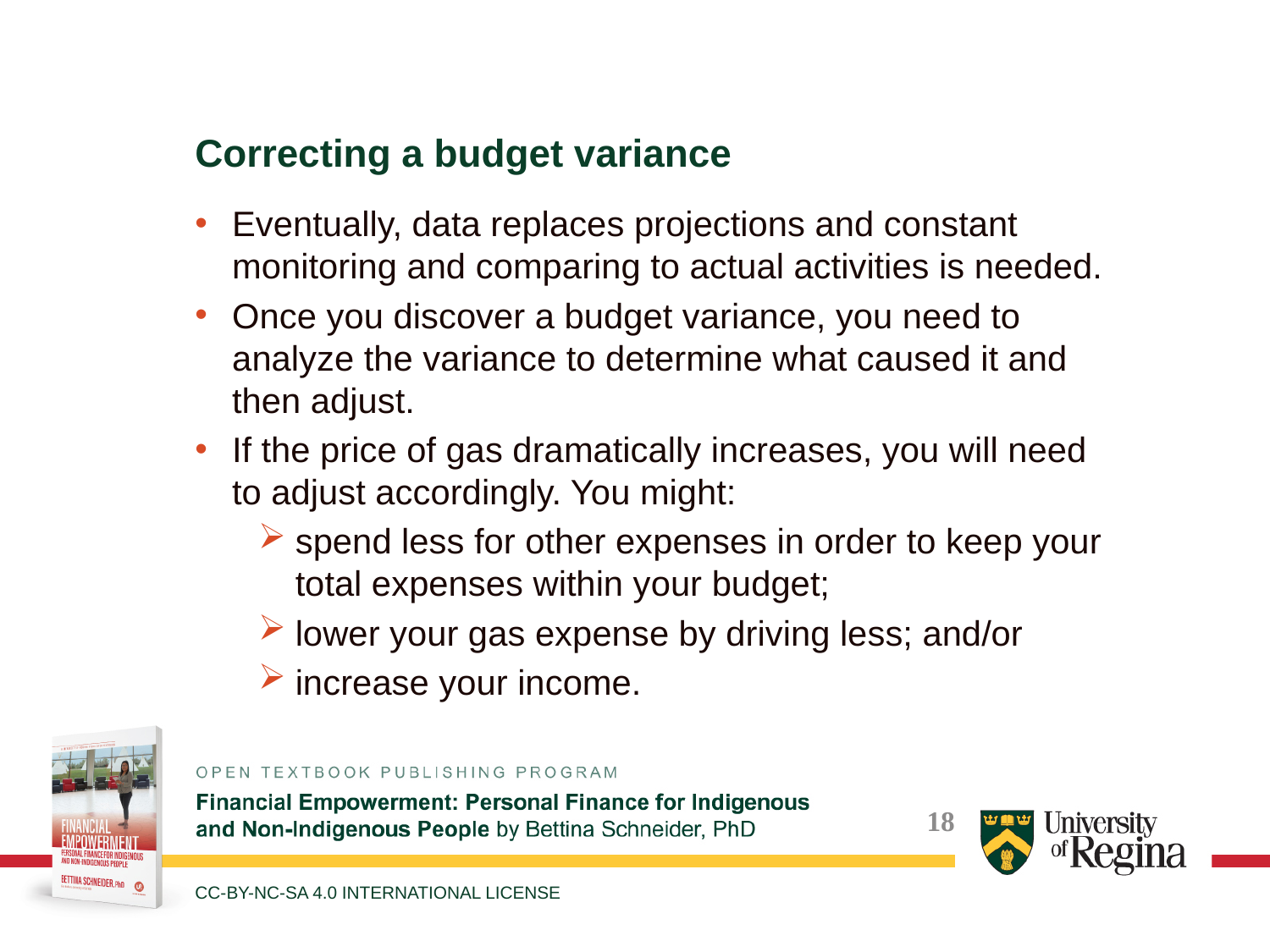

Correcting a budget variance
Eventually, data replaces projections and constant monitoring and comparing to actual activities is needed.
Once you discover a budget variance, you need to analyze the variance to determine what caused it and then adjust.
If the price of gas dramatically increases, you will need to adjust accordingly. You might:
spend less for other expenses in order to keep your total expenses within your budget;
lower your gas expense by driving less; and/or
increase your income.

CC-BY-NC-SA 4.0 INTERNATIONAL LICENSE